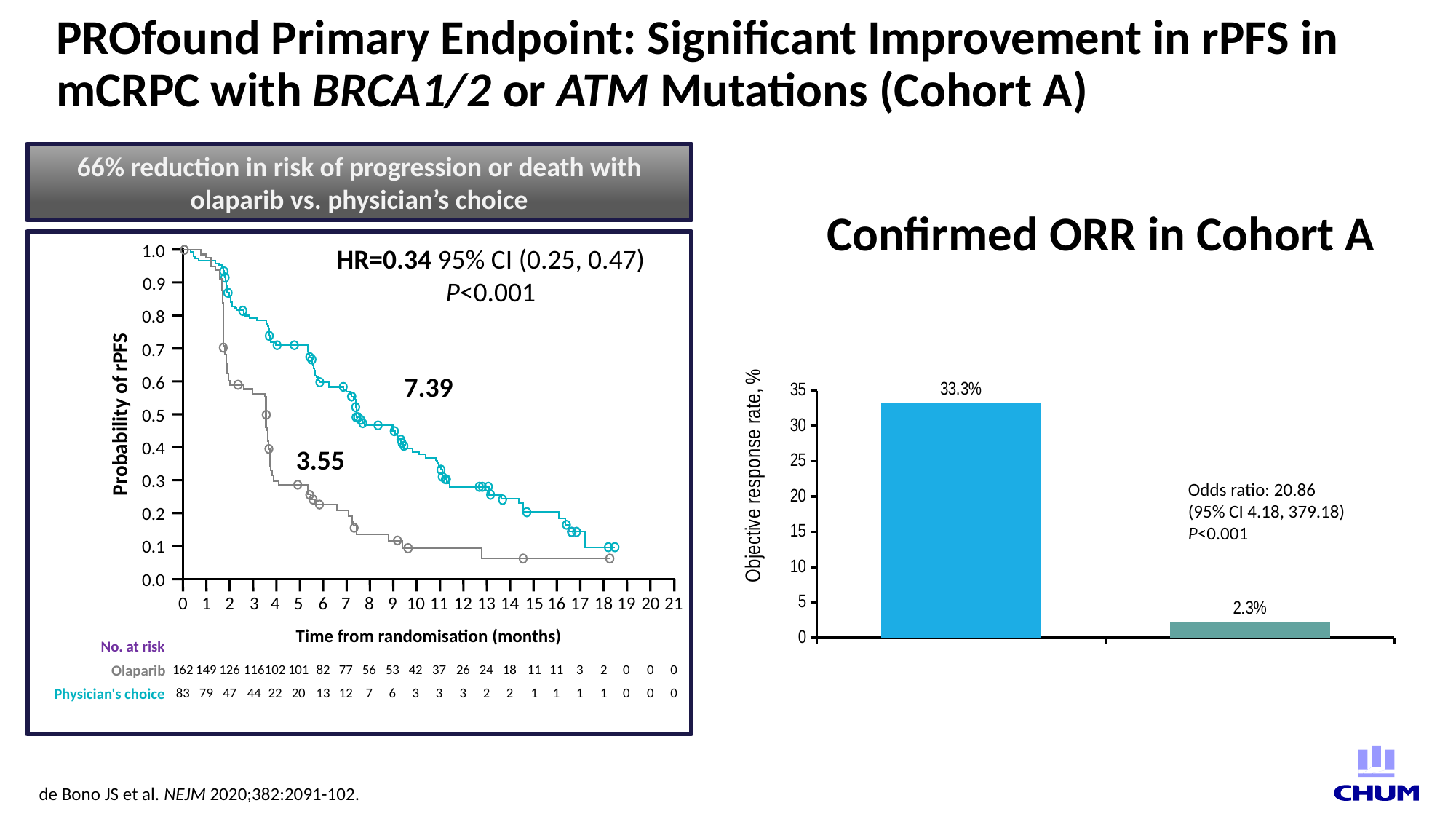

# PROfound Primary Endpoint: Significant Improvement in rPFS in mCRPC with BRCA1/2 or ATM Mutations (Cohort A)
66% reduction in risk of progression or death with olaparib vs. physician’s choice
Confirmed ORR in Cohort A

### Chart

| Category |  |
|---|---|
| Olaparib  (n=84) | 33.3 |
| Control (n=43) | 2.3 |
Odds ratio: 20.86
(95% CI 4.18, 379.18)
P<0.001

HR=0.34 95% CI (0.25, 0.47)
P<0.001
1.0

0.9

0.8

0.7

7.39
0.6

Probability of rPFS

0.5

0.4
3.55

0.3

0.2

0.1

0.0
0
1
2
3
4
5
6
7
8
9
10
11
12
13
14
15
16
17
18
19
20
21
Time from randomisation (months)
No. at risk
Olaparib
162
149
126
116
102
101
82
77
56
53
42
37
26
24
18
11
11
3
2
0
0
0
83
79
47
44
22
20
13
12
7
6
3
3
3
2
2
1
1
1
1
0
0
0
Physician's choice
de Bono JS et al. NEJM 2020;382:2091-102.